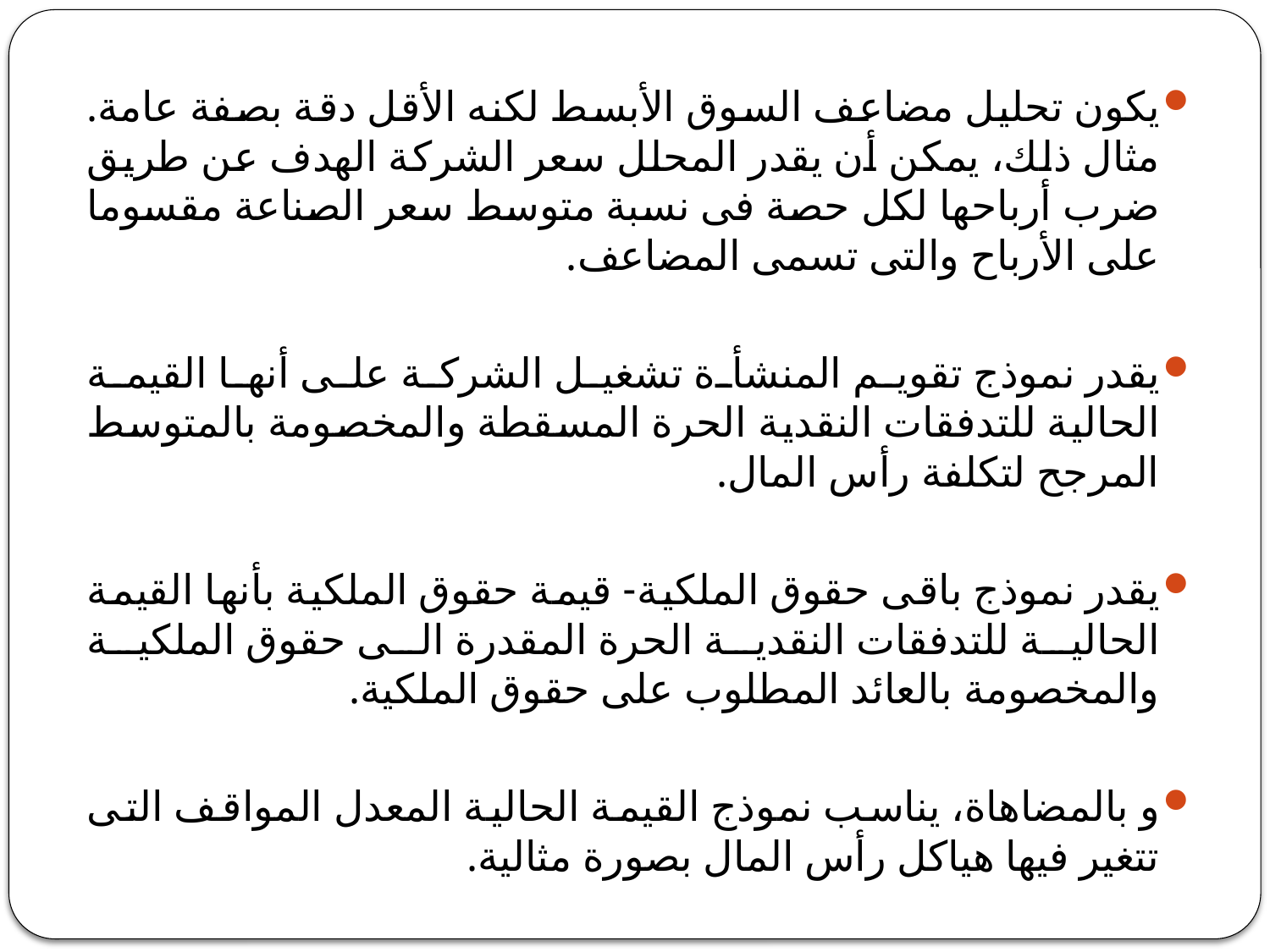

#
يكون تحليل مضاعف السوق الأبسط لكنه الأقل دقة بصفة عامة. مثال ذلك، يمكن أن يقدر المحلل سعر الشركة الهدف عن طريق ضرب أرباحها لكل حصة فى نسبة متوسط سعر الصناعة مقسوما على الأرباح والتى تسمى المضاعف.

يقدر نموذج تقويم المنشأة تشغيل الشركة على أنها القيمة الحالية للتدفقات النقدية الحرة المسقطة والمخصومة بالمتوسط المرجح لتكلفة رأس المال.

يقدر نموذج باقى حقوق الملكية- قيمة حقوق الملكية بأنها القيمة الحالية للتدفقات النقدية الحرة المقدرة الى حقوق الملكية والمخصومة بالعائد المطلوب على حقوق الملكية.

و بالمضاهاة، يناسب نموذج القيمة الحالية المعدل المواقف التى تتغير فيها هياكل رأس المال بصورة مثالية.